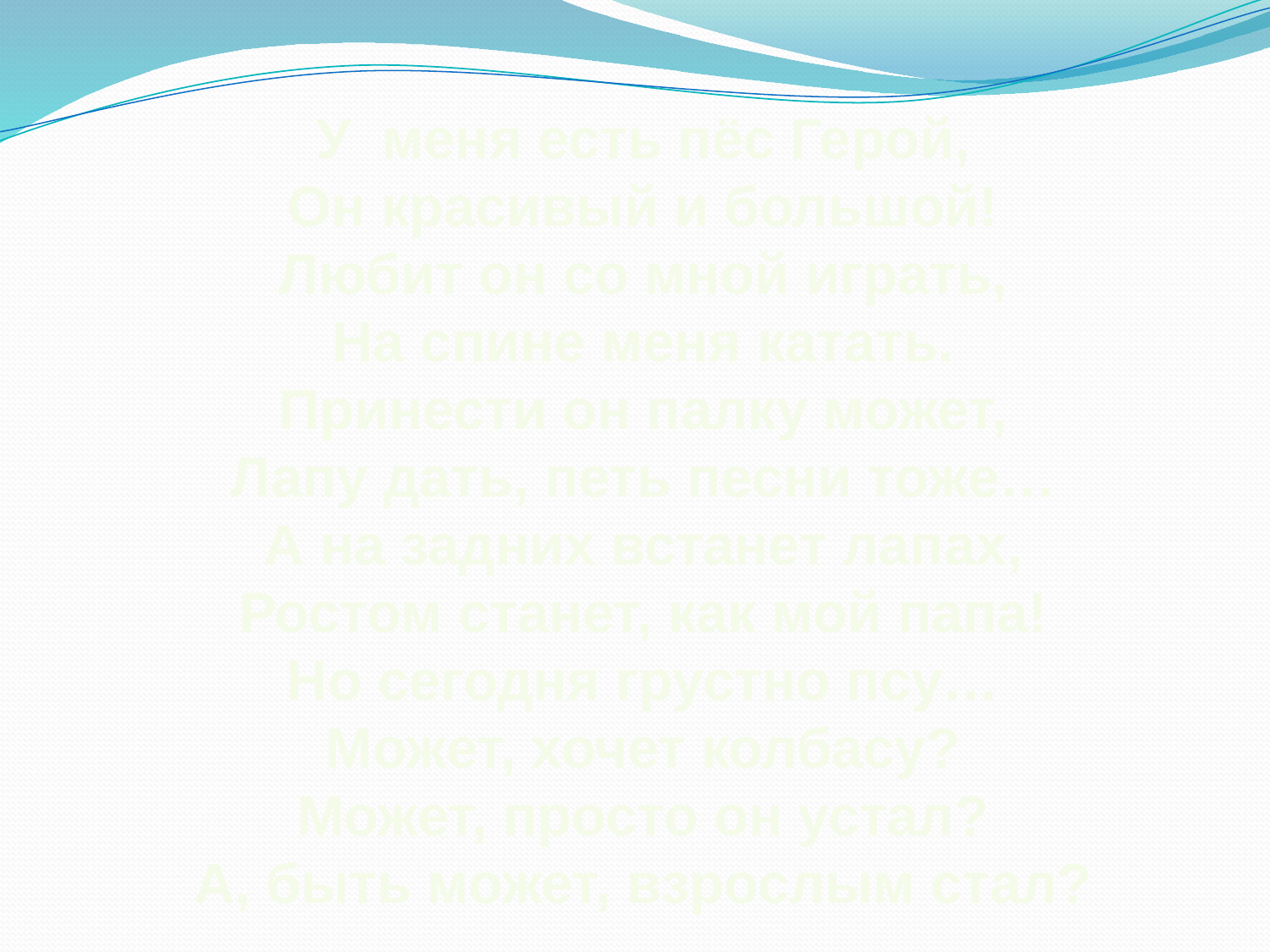

У  меня есть пёс Герой,
Он красивый и большой!
Любит он со мной играть,
На спине меня катать.
Принести он палку может,
Лапу дать, петь песни тоже…
А на задних встанет лапах,
Ростом станет, как мой папа!
Но сегодня грустно псу…
Может, хочет колбасу?
Может, просто он устал?
А, быть может, взрослым стал?…